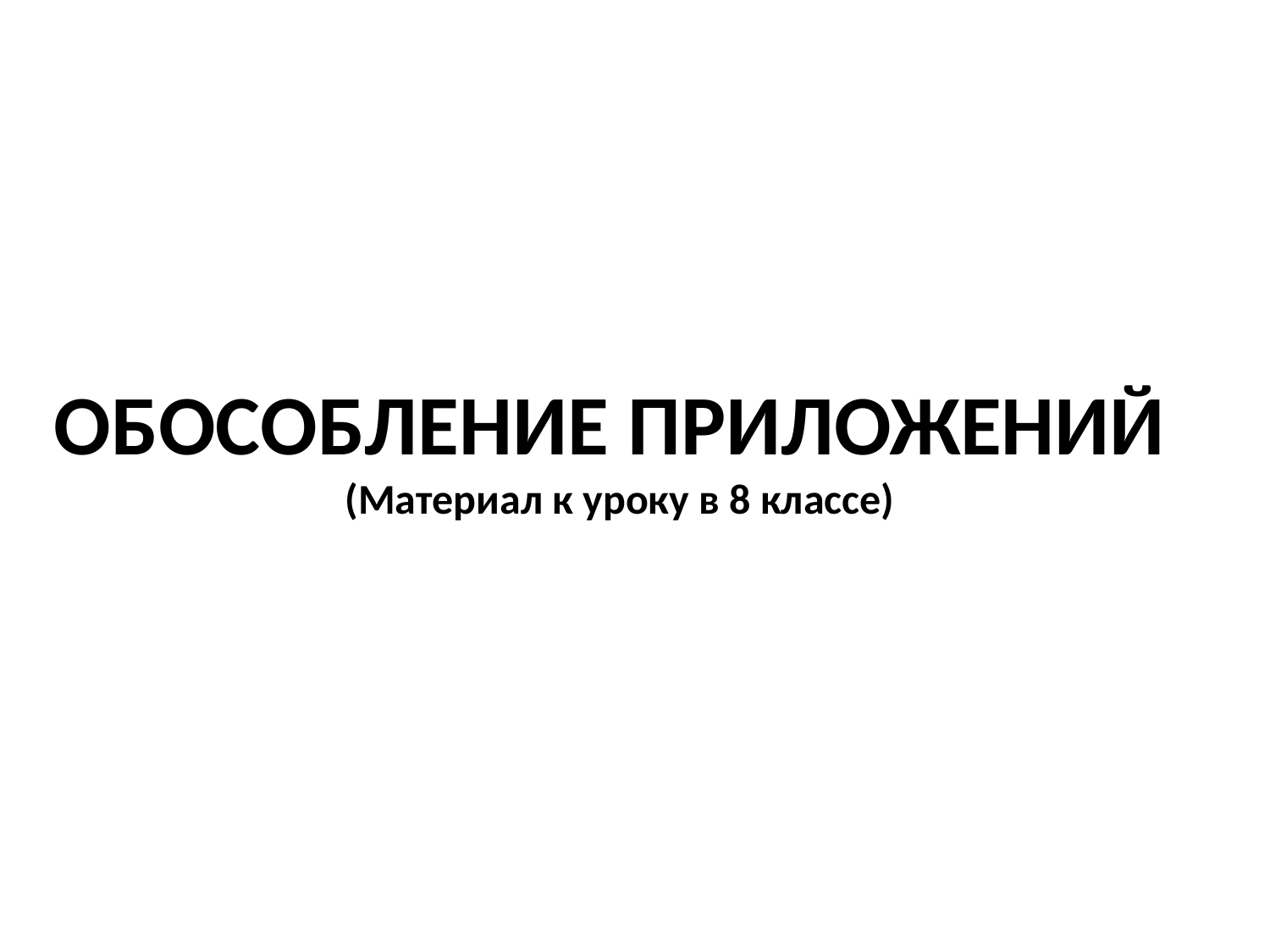

# ОБОСОБЛЕНИЕ ПРИЛОЖЕНИЙ (Материал к уроку в 8 классе)